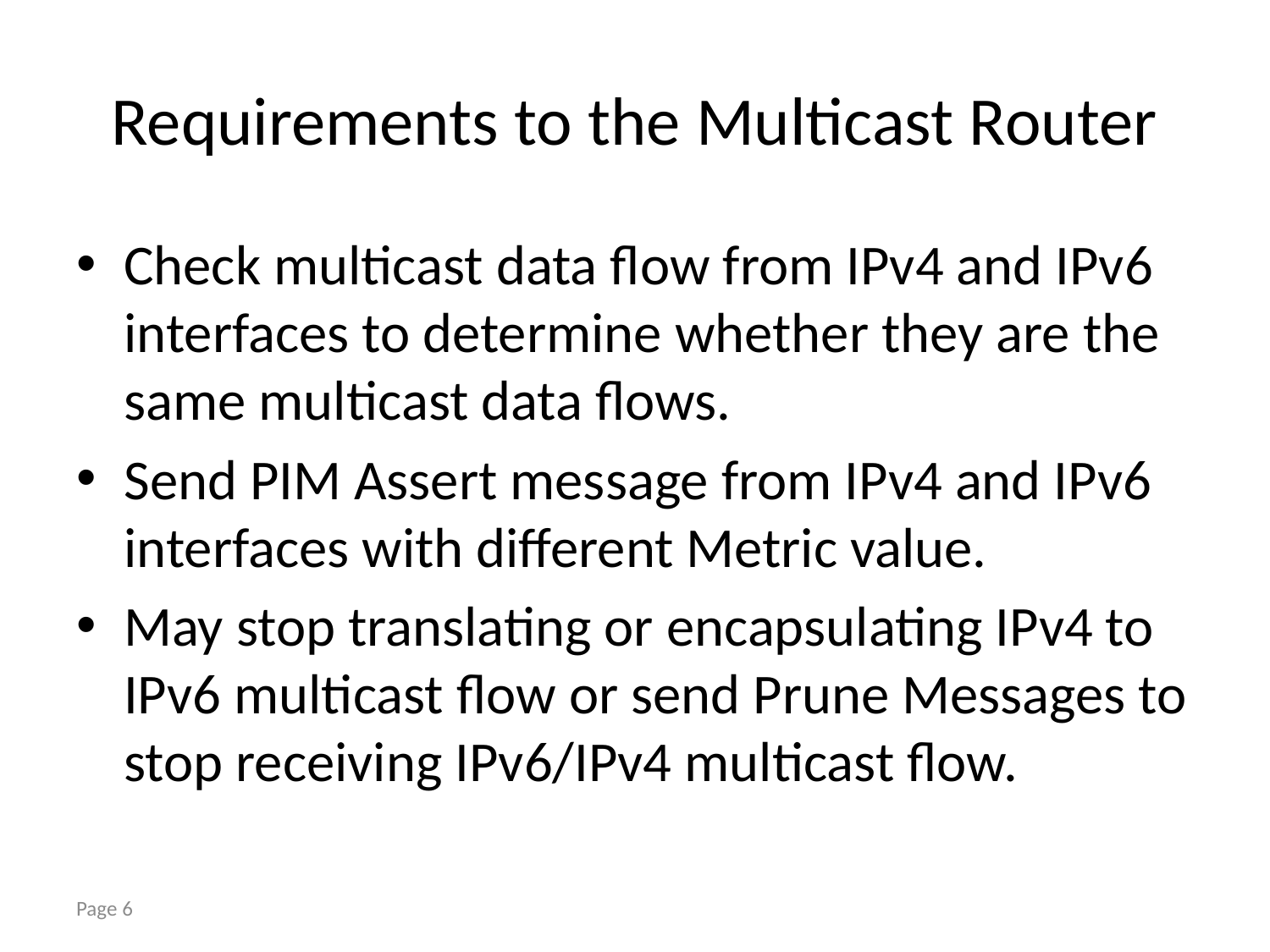

# Requirements to the Multicast Router
Check multicast data flow from IPv4 and IPv6 interfaces to determine whether they are the same multicast data flows.
Send PIM Assert message from IPv4 and IPv6 interfaces with different Metric value.
May stop translating or encapsulating IPv4 to IPv6 multicast flow or send Prune Messages to stop receiving IPv6/IPv4 multicast flow.

Page 6